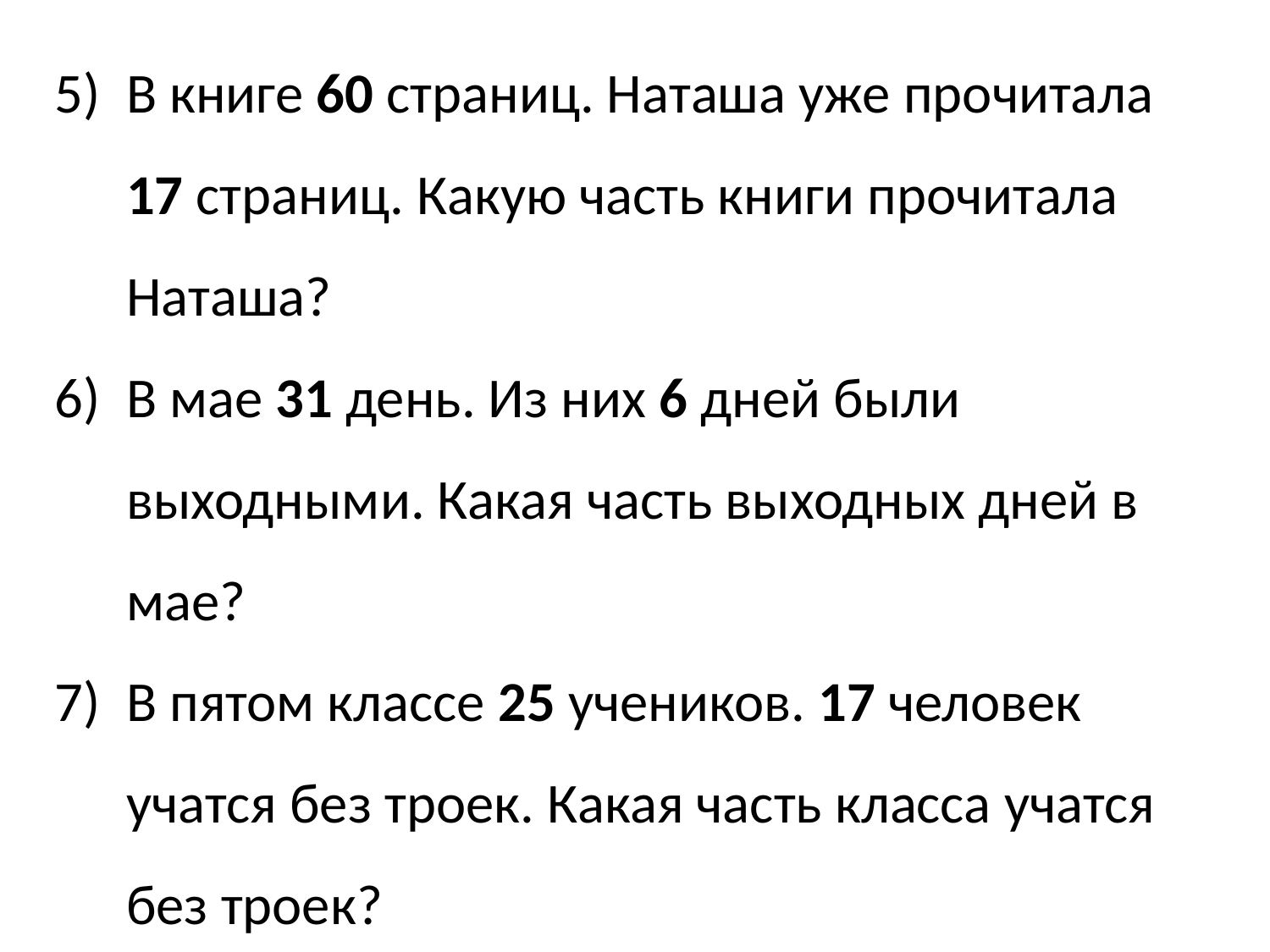

В книге 60 страниц. Наташа уже прочитала 17 страниц. Какую часть книги прочитала Наташа?
В мае 31 день. Из них 6 дней были выходными. Какая часть выходных дней в мае?
В пятом классе 25 учеников. 17 человек учатся без троек. Какая часть класса учатся без троек?